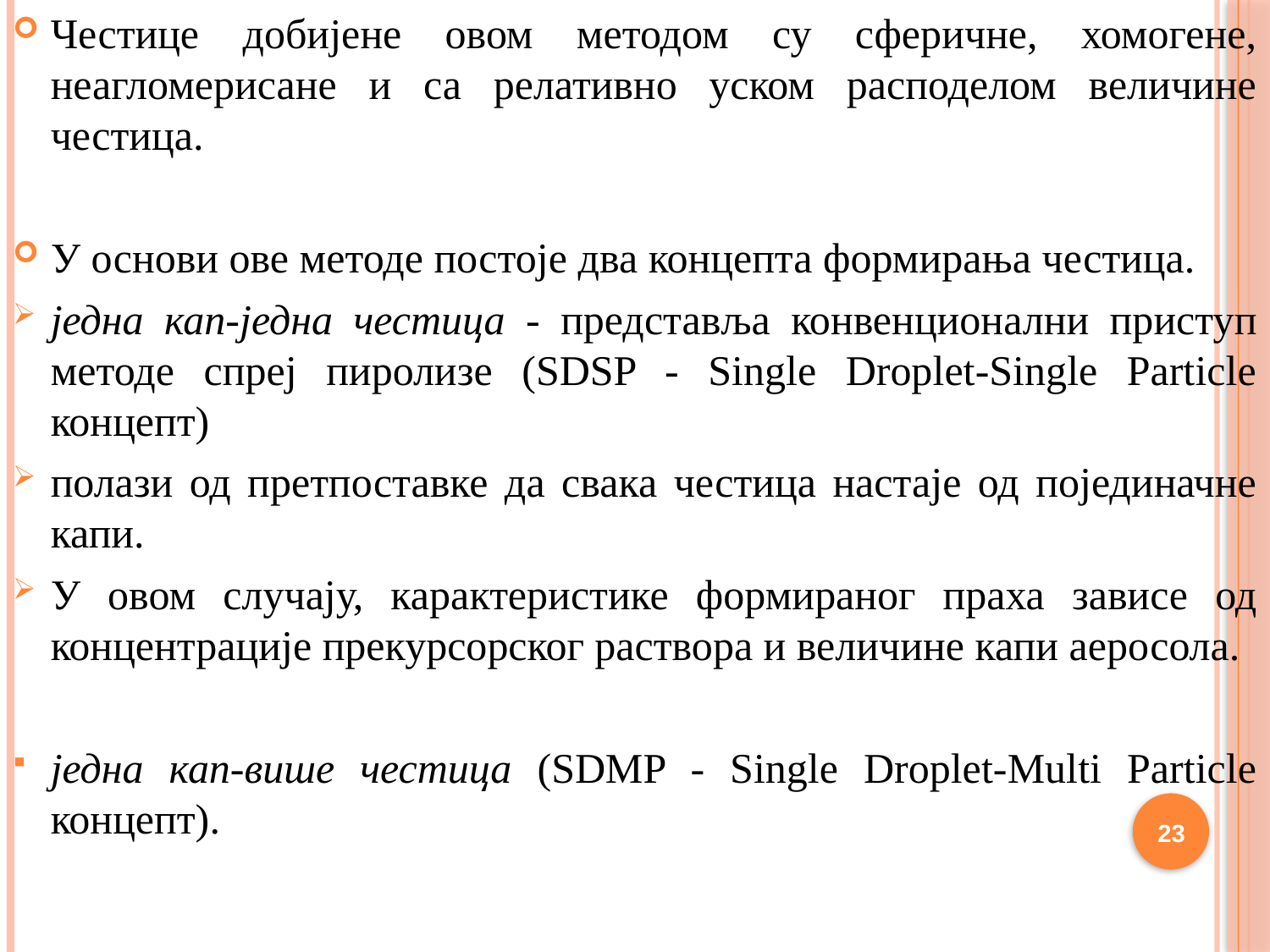

Честице добијене овом методом су сферичне, хомогене, неагломерисане и са релативно уском расподелом величине честица.

У основи ове методе постоје два концепта формирања честица.
једна кап-једна честица - представља конвенционални приступ методе спреј пиролизе (SDSP - Single Droplet-Single Particle концепт)
полази од претпоставке да свака честица настаје од појединачне капи.
У овом случају, карактеристике формираног праха зависе од концентрације прекурсорског раствора и величине капи аеросола.

једна кап-више честица (SDMP - Single Droplet-Multi Particle концепт).
23